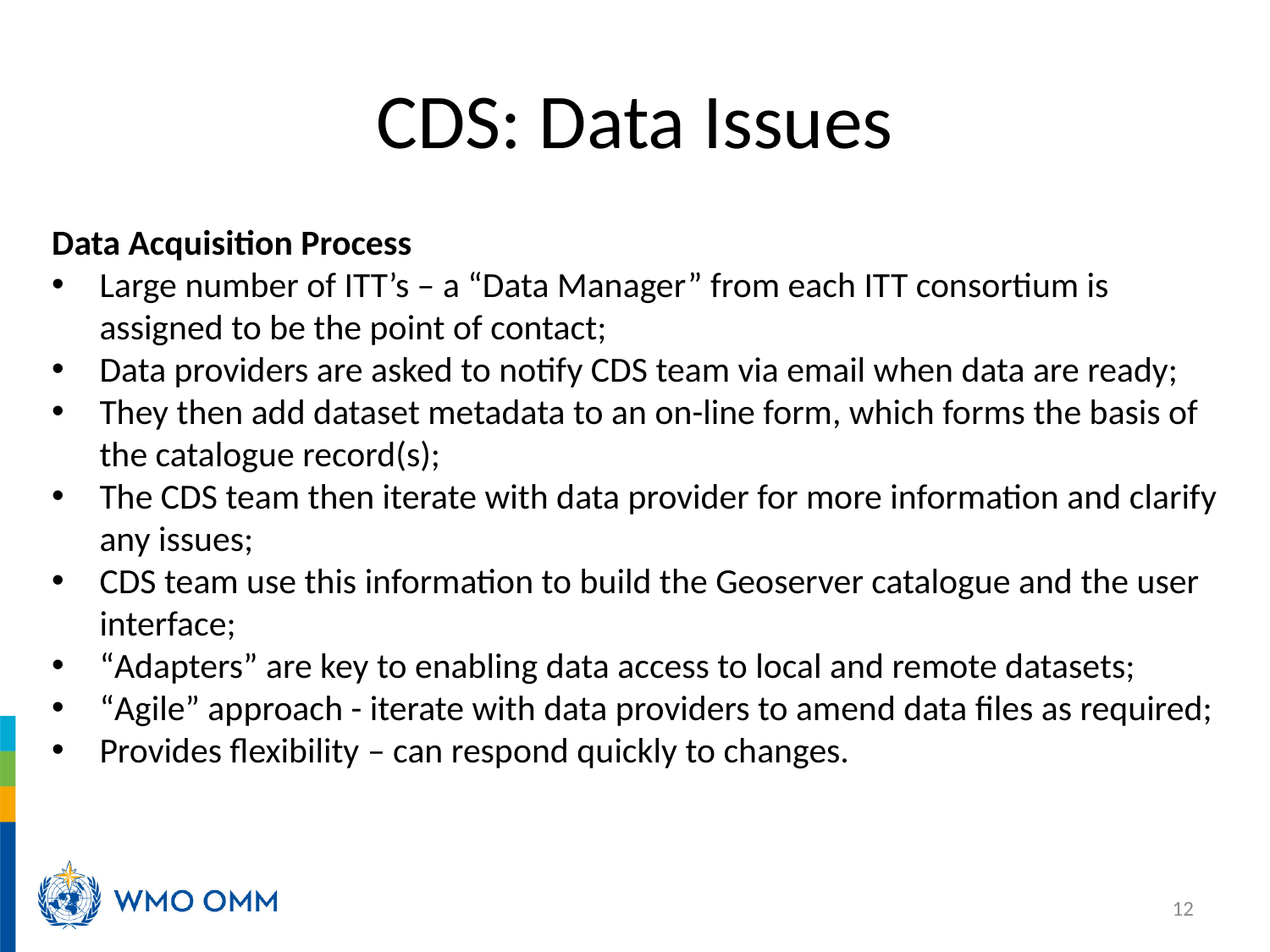

# CDS: Data Issues

Data Acquisition Process
Large number of ITT’s – a “Data Manager” from each ITT consortium is assigned to be the point of contact;
Data providers are asked to notify CDS team via email when data are ready;
They then add dataset metadata to an on-line form, which forms the basis of the catalogue record(s);
The CDS team then iterate with data provider for more information and clarify any issues;
CDS team use this information to build the Geoserver catalogue and the user interface;
“Adapters” are key to enabling data access to local and remote datasets;
“Agile” approach - iterate with data providers to amend data files as required;
Provides flexibility – can respond quickly to changes.
12